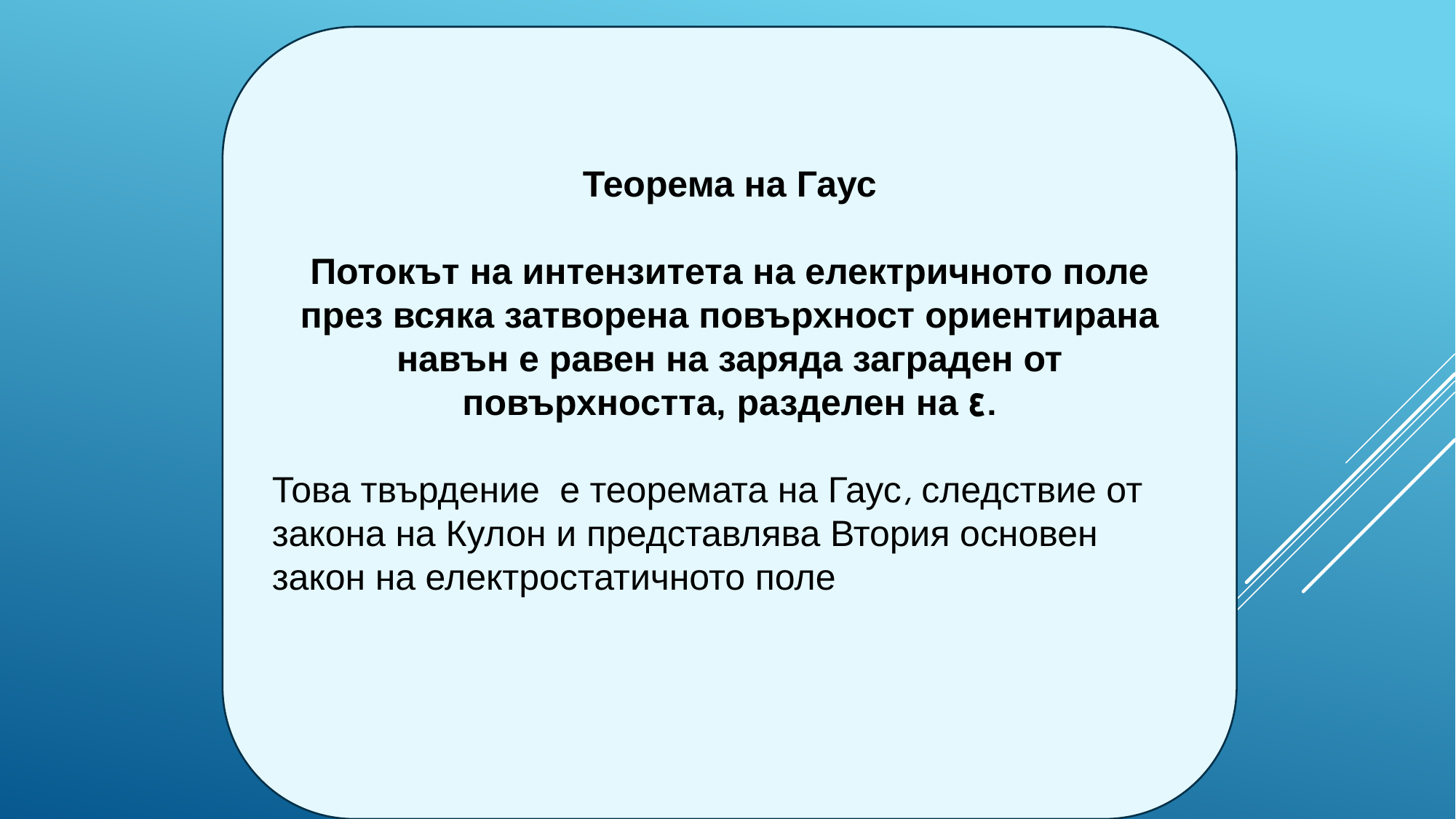

Теорема на Гаус

Потокът на интензитета на електричното поле през всяка затворена повърхност ориентирана навън е равен на заряда заграден от повърхността, разделен на ε.

Това твърдение  е теоремата на Гаус, следствие от закона на Кулон и представлява Втория основен закон на електростатичното поле